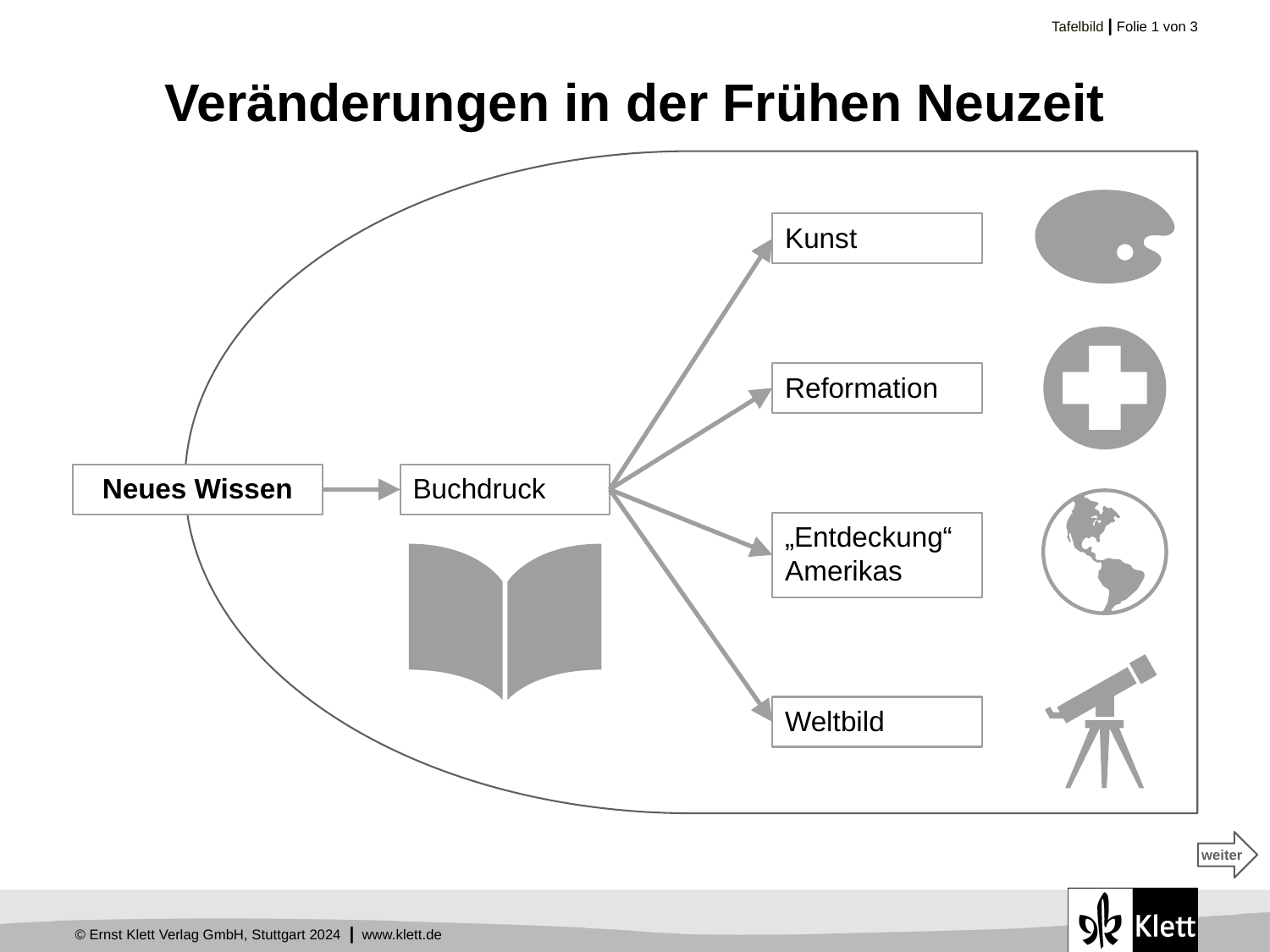

# Veränderungen in der Frühen Neuzeit

Kunst

Reformation
Neues Wissen

Buchdruck

„Entdeckung“ Amerikas

Weltbild
weiter